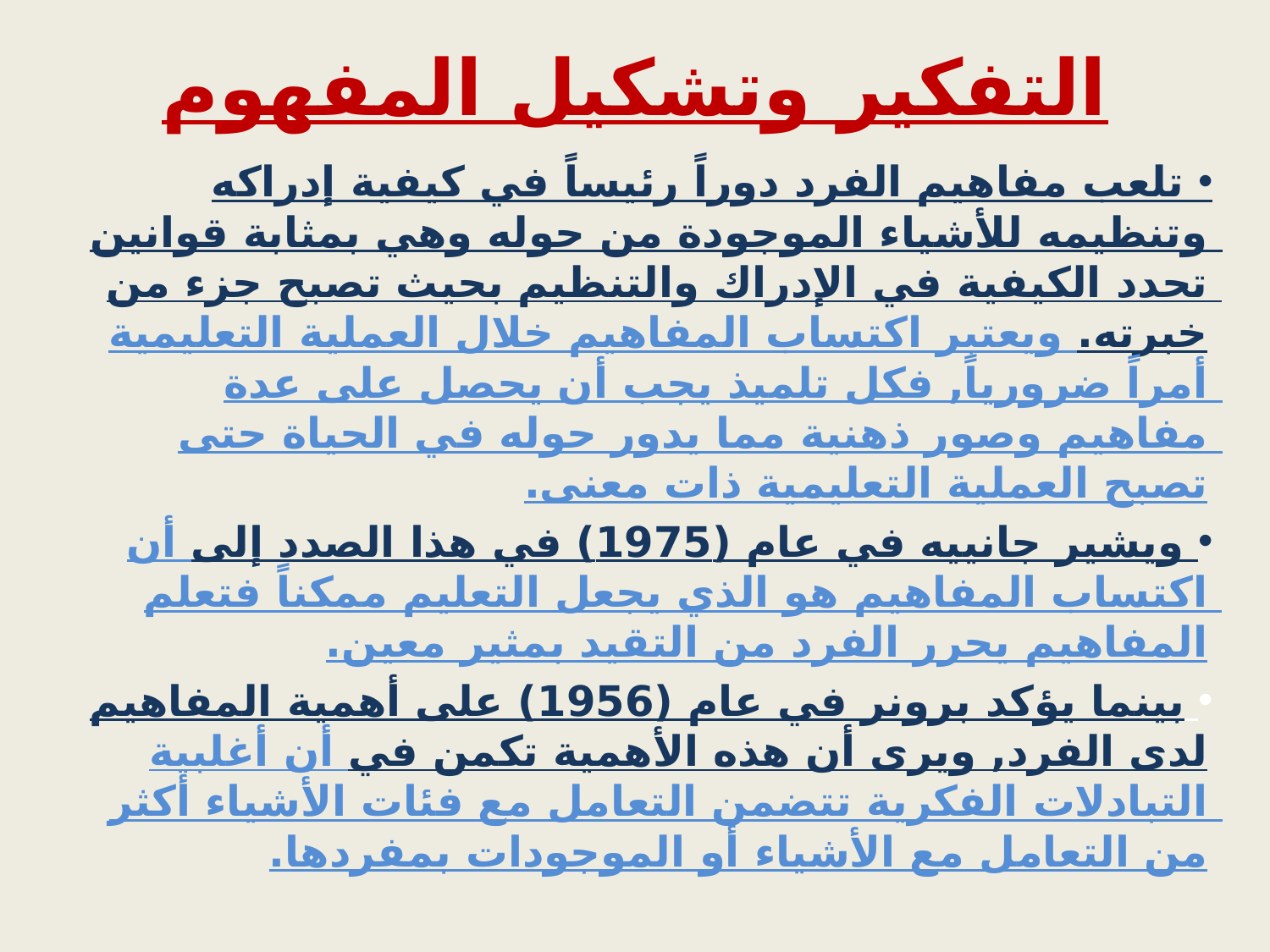

# التفكير وتشكيل المفهوم
 تلعب مفاهيم الفرد دوراً رئيساً في كيفية إدراكه وتنظيمه للأشياء الموجودة من حوله وهي بمثابة قوانين تحدد الكيفية في الإدراك والتنظيم بحيث تصبح جزء من خبرته. ويعتبر اكتساب المفاهيم خلال العملية التعليمية أمراً ضرورياً, فكل تلميذ يجب أن يحصل على عدة مفاهيم وصور ذهنية مما يدور حوله في الحياة حتى تصبح العملية التعليمية ذات معنى.
 ويشير جانييه في عام (1975) في هذا الصدد إلى أن اكتساب المفاهيم هو الذي يجعل التعليم ممكناً فتعلم المفاهيم يحرر الفرد من التقيد بمثير معين.
 بينما يؤكد برونر في عام (1956) على أهمية المفاهيم لدى الفرد, ويرى أن هذه الأهمية تكمن في أن أغلبية التبادلات الفكرية تتضمن التعامل مع فئات الأشياء أكثر من التعامل مع الأشياء أو الموجودات بمفردها.